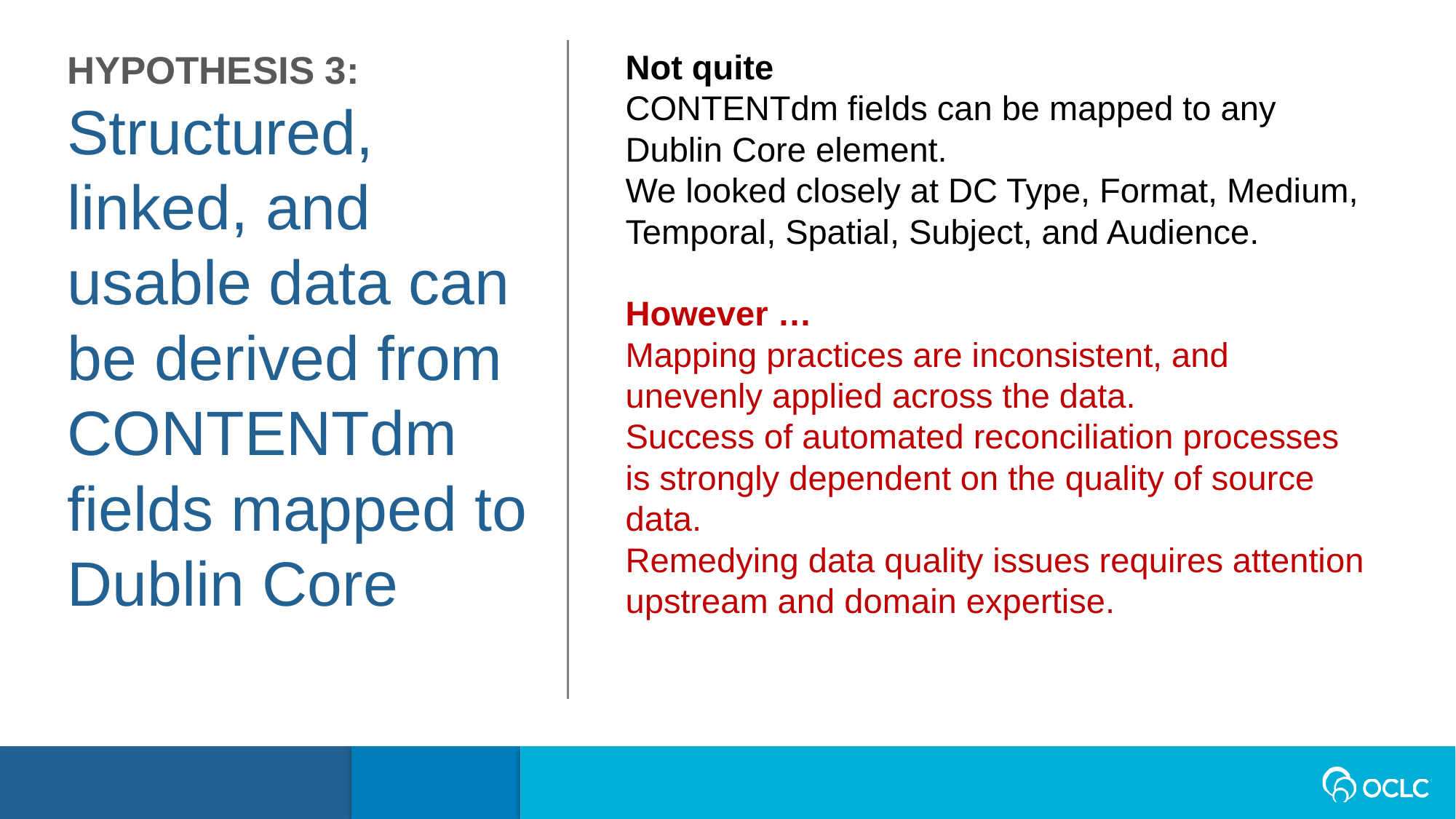

HYPOTHESIS 3:
Structured, linked, and usable data can be derived from CONTENTdm fields mapped to Dublin Core
Not quite
CONTENTdm fields can be mapped to any Dublin Core element.
We looked closely at DC Type, Format, Medium, Temporal, Spatial, Subject, and Audience.

However …
Mapping practices are inconsistent, and unevenly applied across the data.
Success of automated reconciliation processes is strongly dependent on the quality of source data.
Remedying data quality issues requires attention upstream and domain expertise.